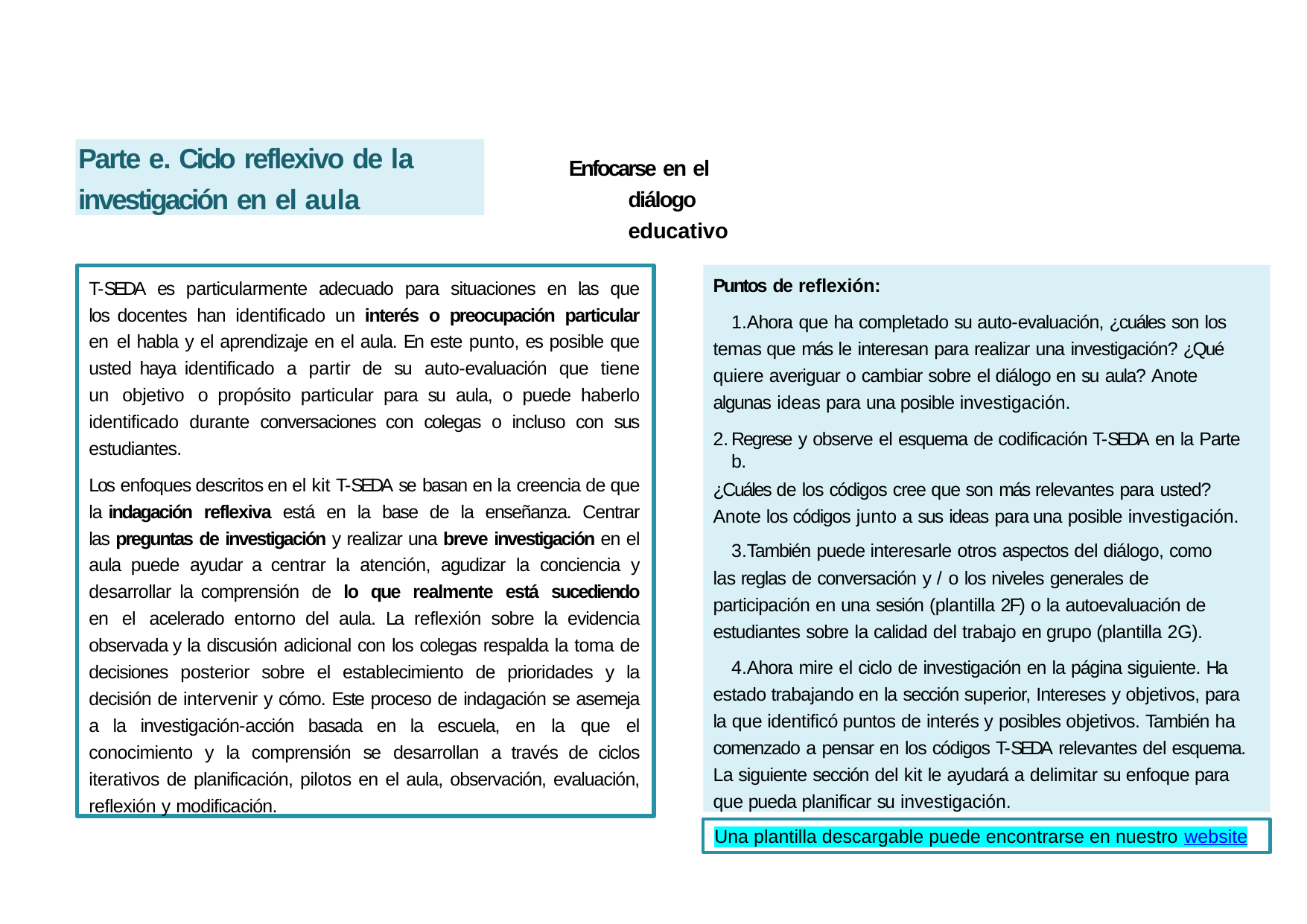

Parte e. Ciclo reflexivo de la
investigación en el aula
Enfocarse en el diálogo educativo
Puntos de reflexión:
Ahora que ha completado su auto-evaluación, ¿cuáles son los temas que más le interesan para realizar una investigación? ¿Qué quiere averiguar o cambiar sobre el diálogo en su aula? Anote algunas ideas para una posible investigación.
Regrese y observe el esquema de codificación T-SEDA en la Parte b.
¿Cuáles de los códigos cree que son más relevantes para usted? Anote los códigos junto a sus ideas para una posible investigación.
También puede interesarle otros aspectos del diálogo, como las reglas de conversación y / o los niveles generales de participación en una sesión (plantilla 2F) o la autoevaluación de estudiantes sobre la calidad del trabajo en grupo (plantilla 2G).
Ahora mire el ciclo de investigación en la página siguiente. Ha estado trabajando en la sección superior, Intereses y objetivos, para la que identificó puntos de interés y posibles objetivos. También ha comenzado a pensar en los códigos T-SEDA relevantes del esquema. La siguiente sección del kit le ayudará a delimitar su enfoque para que pueda planificar su investigación.
T-SEDA es particularmente adecuado para situaciones en las que los docentes han identificado un interés o preocupación particular en el habla y el aprendizaje en el aula. En este punto, es posible que usted haya identificado a partir de su auto-evaluación que tiene un objetivo o propósito particular para su aula, o puede haberlo identificado durante conversaciones con colegas o incluso con sus estudiantes.
Los enfoques descritos en el kit T-SEDA se basan en la creencia de que la indagación reflexiva está en la base de la enseñanza. Centrar las preguntas de investigación y realizar una breve investigación en el aula puede ayudar a centrar la atención, agudizar la conciencia y desarrollar la comprensión de lo que realmente está sucediendo en el acelerado entorno del aula. La reflexión sobre la evidencia observada y la discusión adicional con los colegas respalda la toma de decisiones posterior sobre el establecimiento de prioridades y la decisión de intervenir y cómo. Este proceso de indagación se asemeja a la investigación-acción basada en la escuela, en la que el conocimiento y la comprensión se desarrollan a través de ciclos iterativos de planificación, pilotos en el aula, observación, evaluación, reflexión y modificación.
Una plantilla descargable puede encontrarse en nuestro website